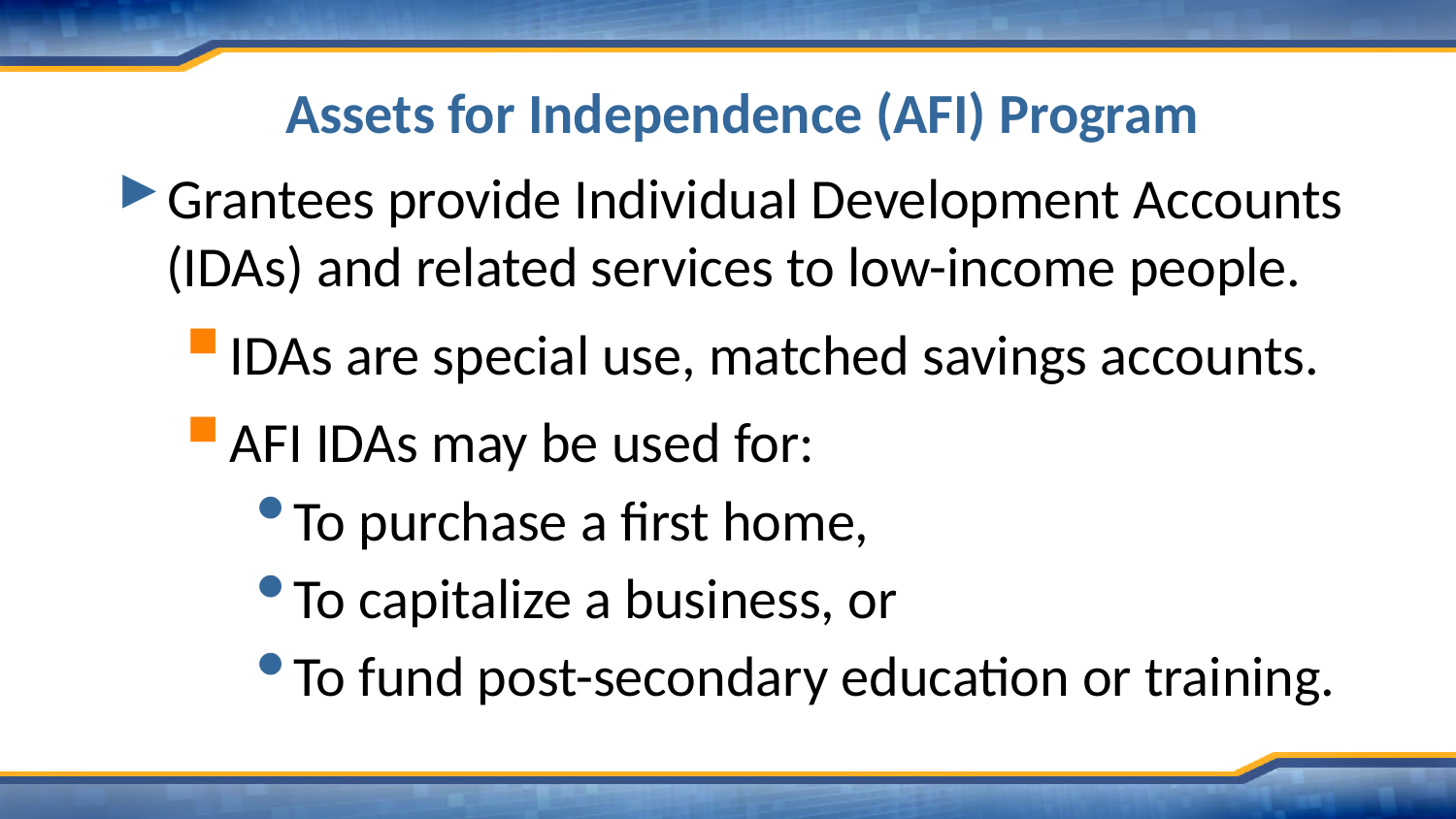

# Assets for Independence (AFI) Program
Grantees provide Individual Development Accounts (IDAs) and related services to low-income people.
IDAs are special use, matched savings accounts.
AFI IDAs may be used for:
To purchase a first home,
To capitalize a business, or
To fund post-secondary education or training.